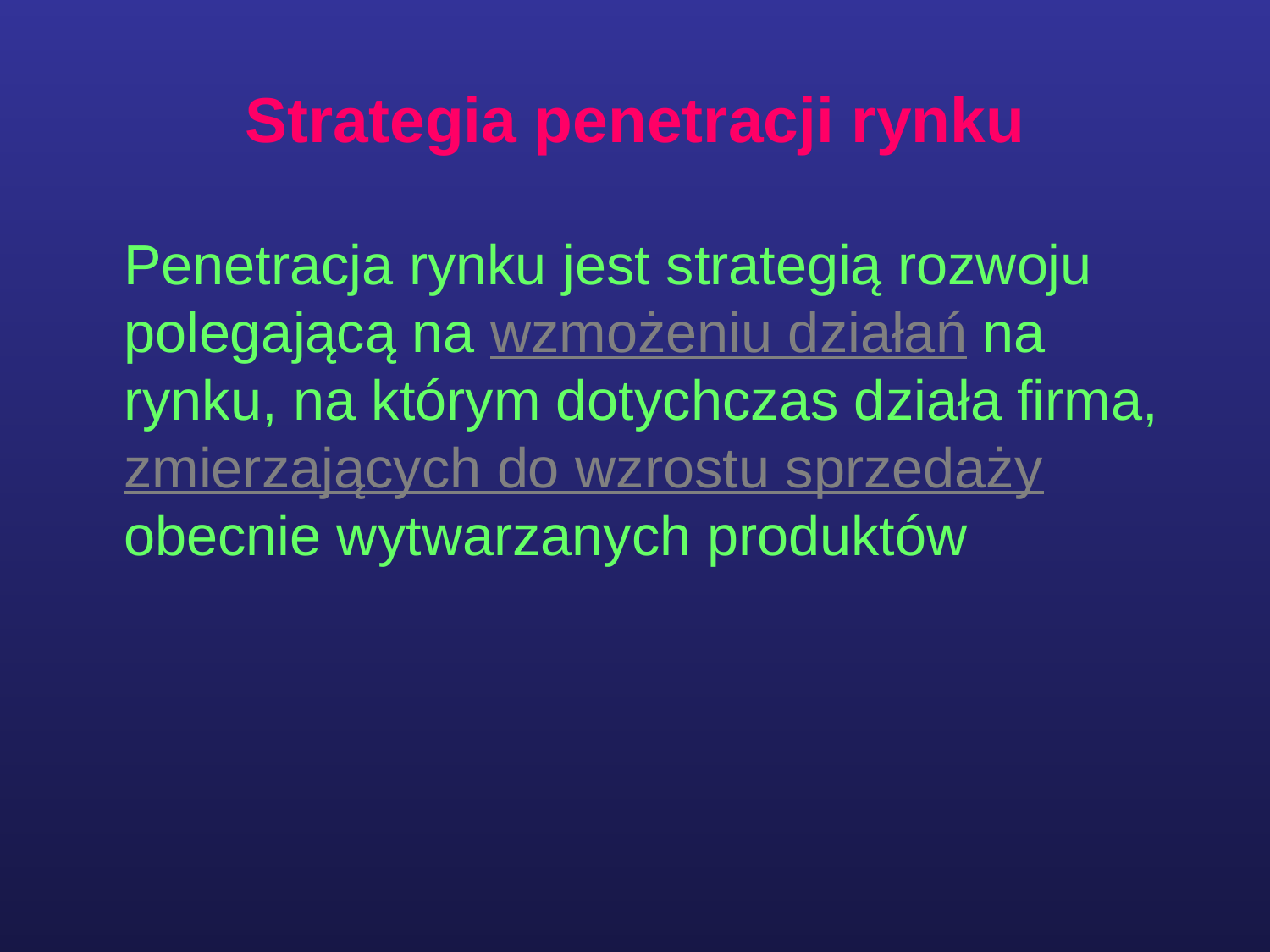

# Strategia penetracji rynku
	Penetracja rynku jest strategią rozwoju polegającą na wzmożeniu działań na rynku, na którym dotychczas działa firma, zmierzających do wzrostu sprzedaży obecnie wytwarzanych produktów